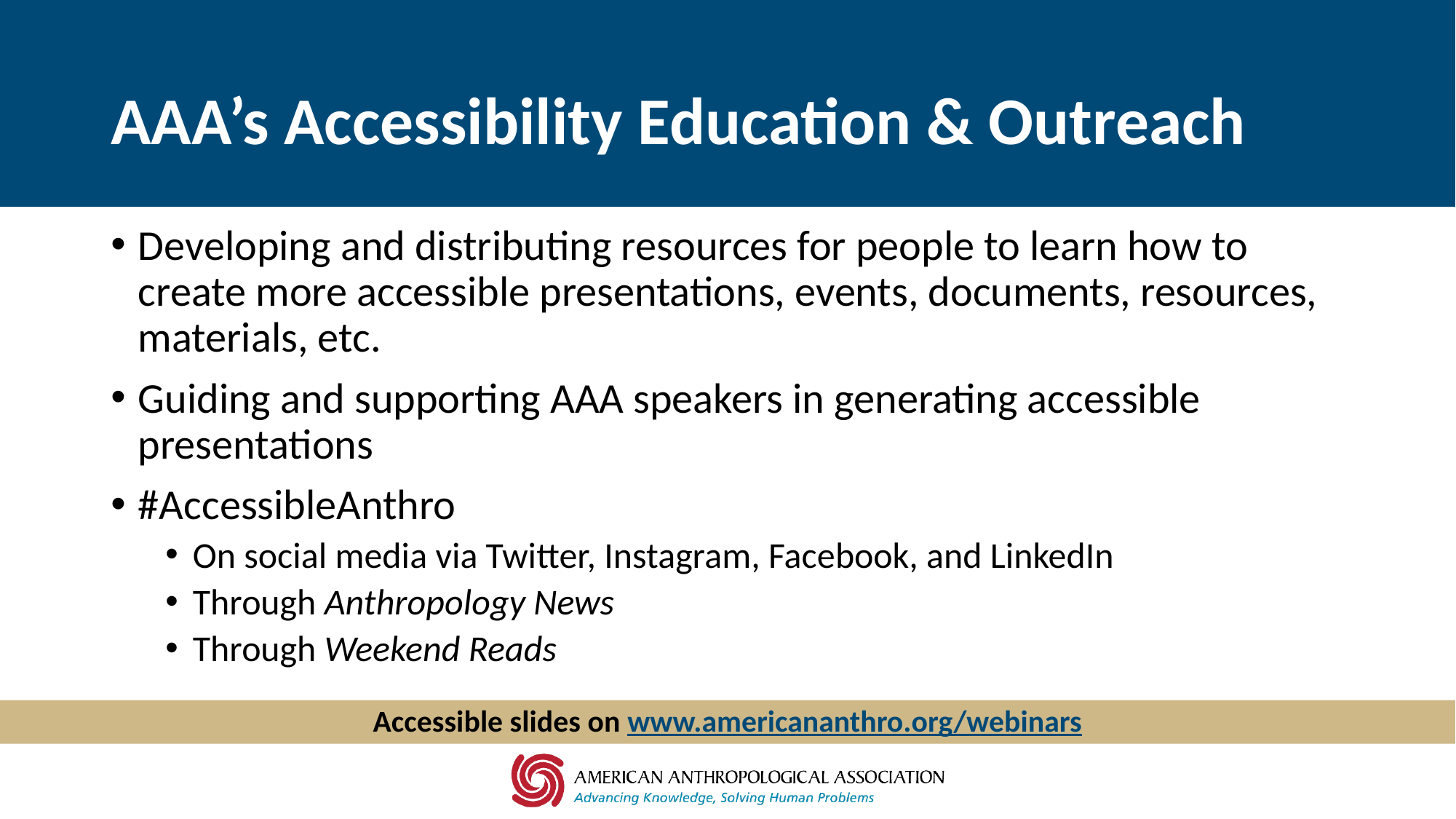

# AAA’s Accessibility Education & Outreach
Developing and distributing resources for people to learn how to create more accessible presentations, events, documents, resources, materials, etc.
Guiding and supporting AAA speakers in generating accessible presentations
#AccessibleAnthro
On social media via Twitter, Instagram, Facebook, and LinkedIn
Through Anthropology News
Through Weekend Reads
Accessible slides on www.americananthro.org/webinars